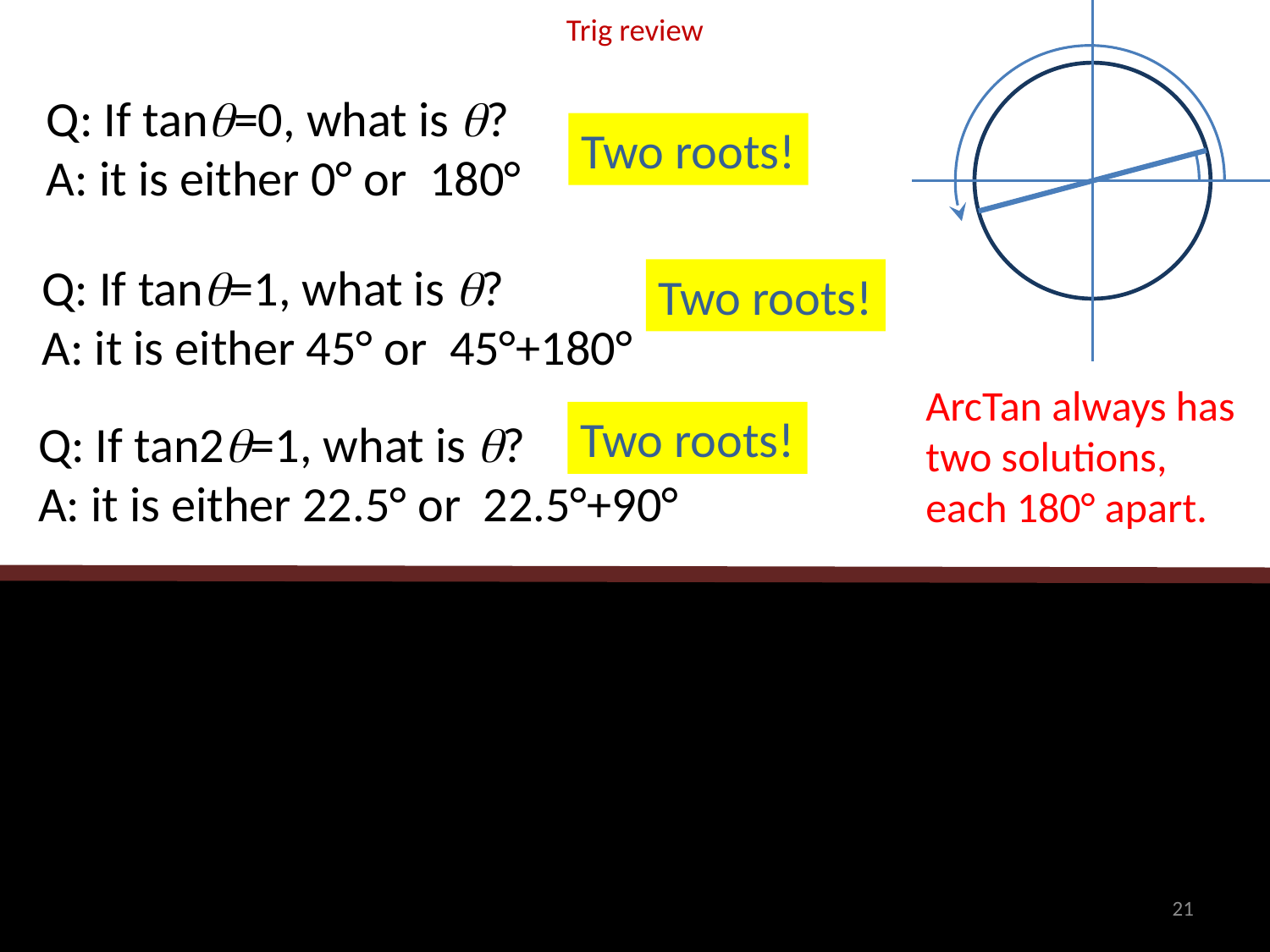

# Trig review
Q: If tanθ=0, what is θ?
A: it is either 0° or  180°
Two roots!
Q: If tanθ=1, what is θ?
A: it is either 45° or  45°+180°
Two roots!
ArcTan always has two solutions, each 180° apart.
Two roots!
Q: If tan2θ=1, what is θ?
A: it is either 22.5° or  22.5°+90°
21